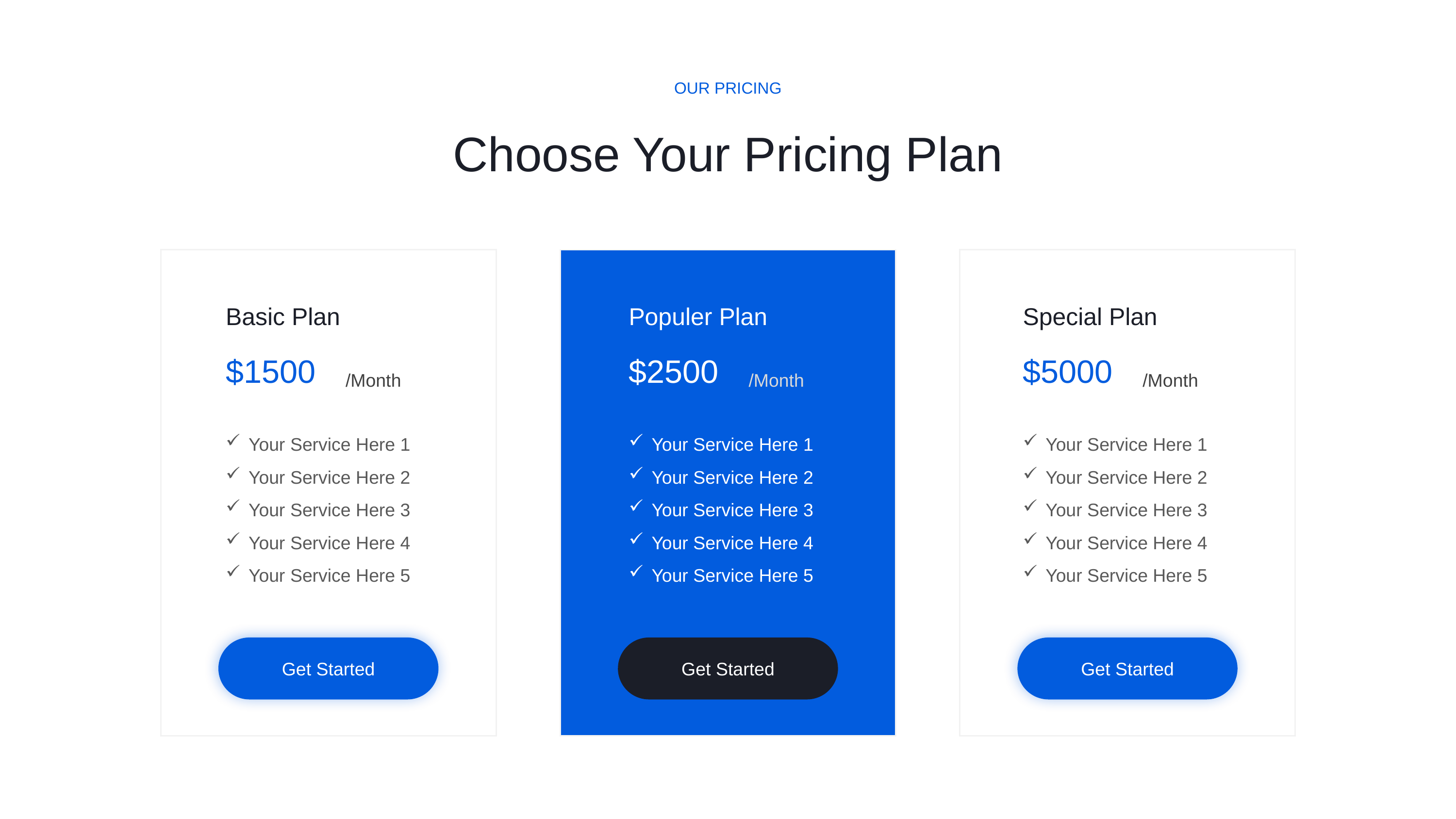

OUR PRICING
Choose Your Pricing Plan

Populer Plan
Special Plan
Basic Plan
$2500
$5000
$1500
/Month
/Month
/Month
Your Service Here 1
Your Service Here 2
Your Service Here 3
Your Service Here 4
Your Service Here 5
Your Service Here 1
Your Service Here 2
Your Service Here 3
Your Service Here 4
Your Service Here 5
Your Service Here 1
Your Service Here 2
Your Service Here 3
Your Service Here 4
Your Service Here 5

Get Started
Get Started
Get Started